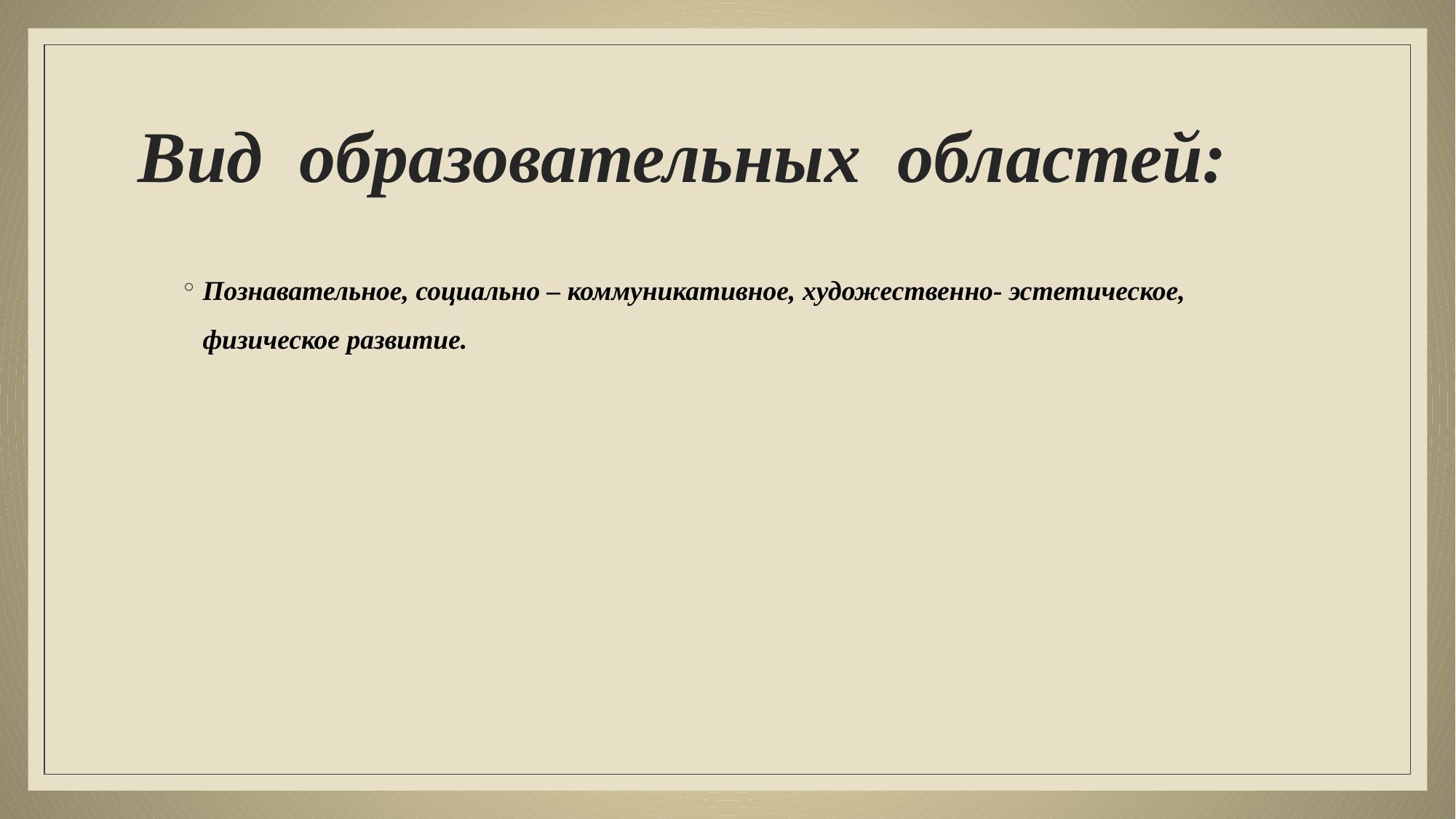

# Вид  образовательных  областей:
Познавательное, социально – коммуникативное, художественно- эстетическое, физическое развитие.